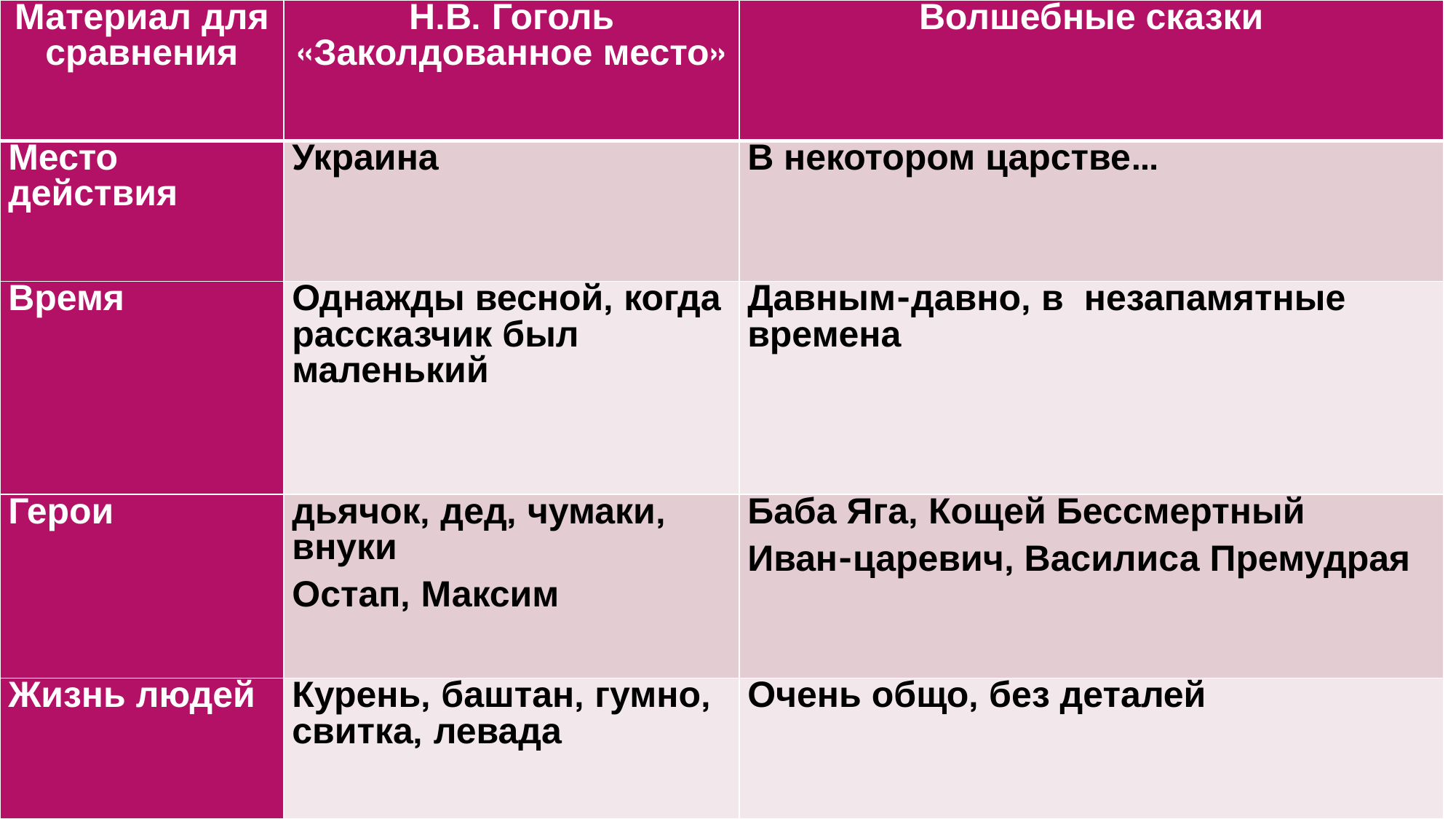

| Материал для сравнения | Н.В. Гоголь «Заколдованное место» | Волшебные сказки |
| --- | --- | --- |
| Место действия | Украина | В некотором царстве… |
| Время | Однажды весной, когда рассказчик был маленький | Давным-давно, в незапамятные времена |
| Герои | дьячок, дед, чумаки, внуки Остап, Максим | Баба Яга, Кощей Бессмертный Иван-царевич, Василиса Премудрая |
| Жизнь людей | Курень, баштан, гумно, свитка, левада | Очень общо, без деталей |